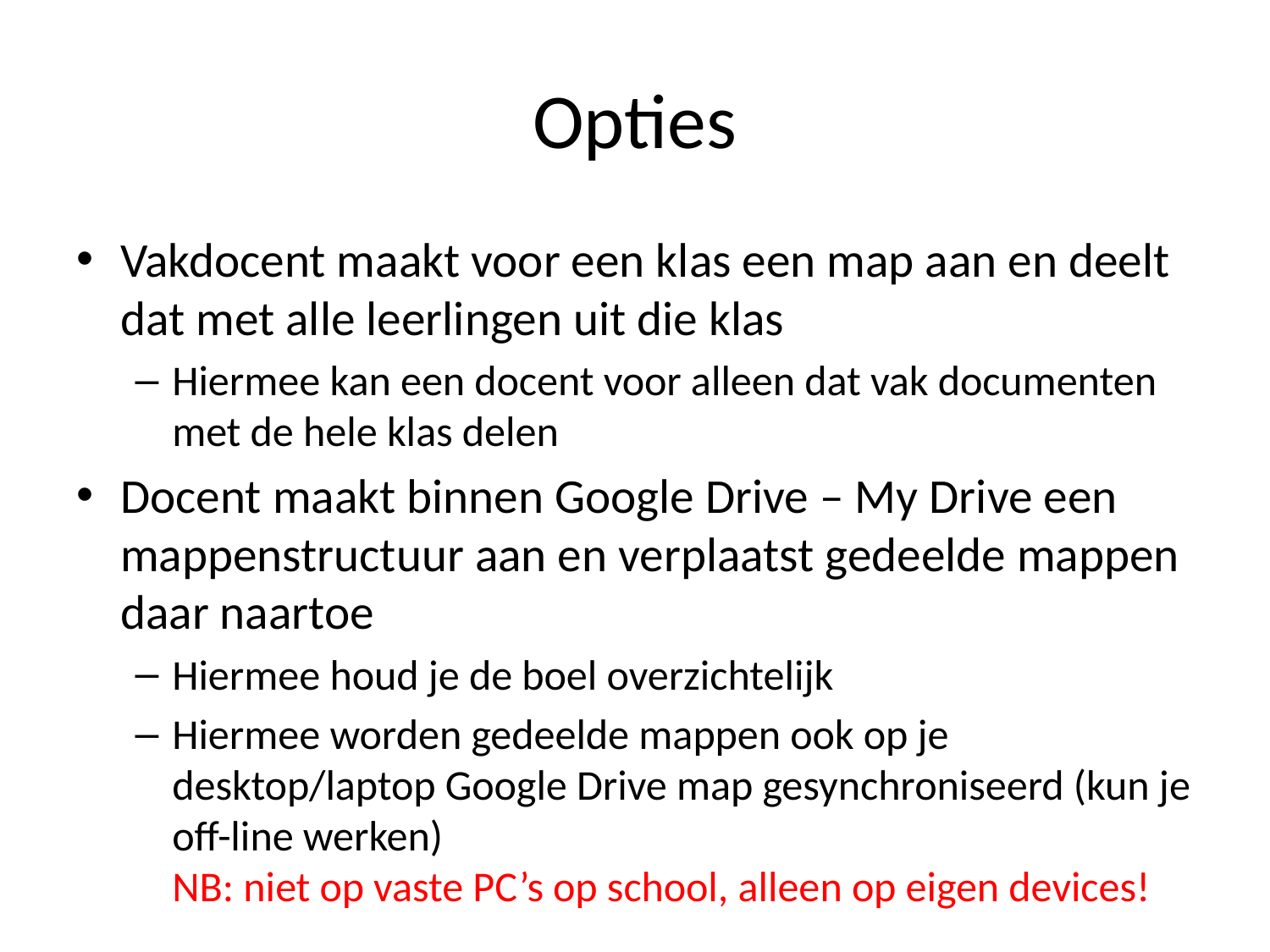

# Opties
Vakdocent maakt voor een klas een map aan en deelt dat met alle leerlingen uit die klas
Hiermee kan een docent voor alleen dat vak documenten met de hele klas delen
Docent maakt binnen Google Drive – My Drive een mappenstructuur aan en verplaatst gedeelde mappen daar naartoe
Hiermee houd je de boel overzichtelijk
Hiermee worden gedeelde mappen ook op je desktop/laptop Google Drive map gesynchroniseerd (kun je off-line werken)
NB: niet op vaste PC’s op school, alleen op eigen devices!